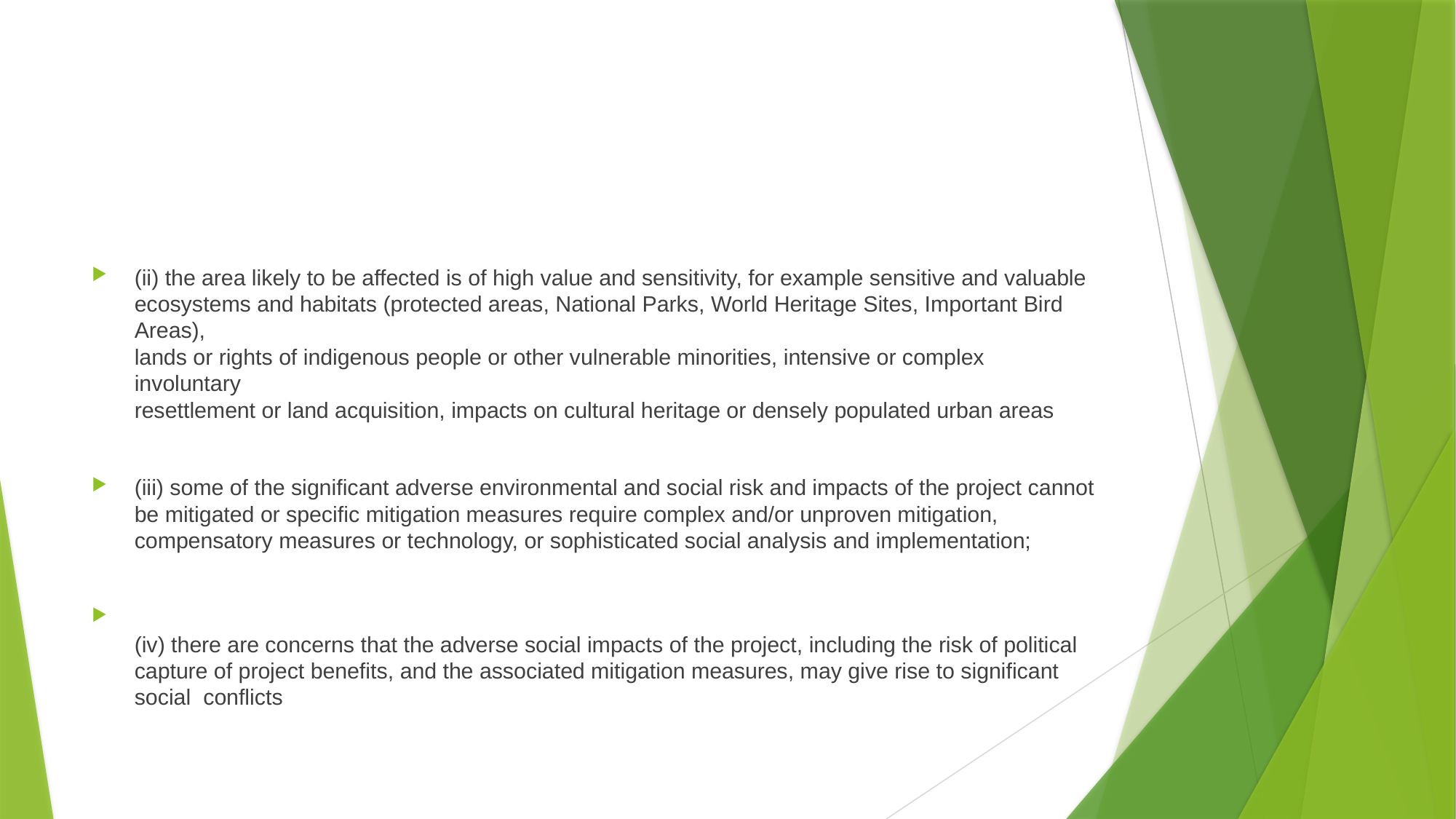

#
(ii) the area likely to be affected is of high value and sensitivity, for example sensitive and valuable
ecosystems and habitats (protected areas, National Parks, World Heritage Sites, Important Bird Areas),
lands or rights of indigenous people or other vulnerable minorities, intensive or complex involuntary
resettlement or land acquisition, impacts on cultural heritage or densely populated urban areas

(iii) some of the significant adverse environmental and social risk and impacts of the project cannot be mitigated or specific mitigation measures require complex and/or unproven mitigation, compensatory measures or technology, or sophisticated social analysis and implementation;

(iv) there are concerns that the adverse social impacts of the project, including the risk of political
capture of project benefits, and the associated mitigation measures, may give rise to significant social  conflicts